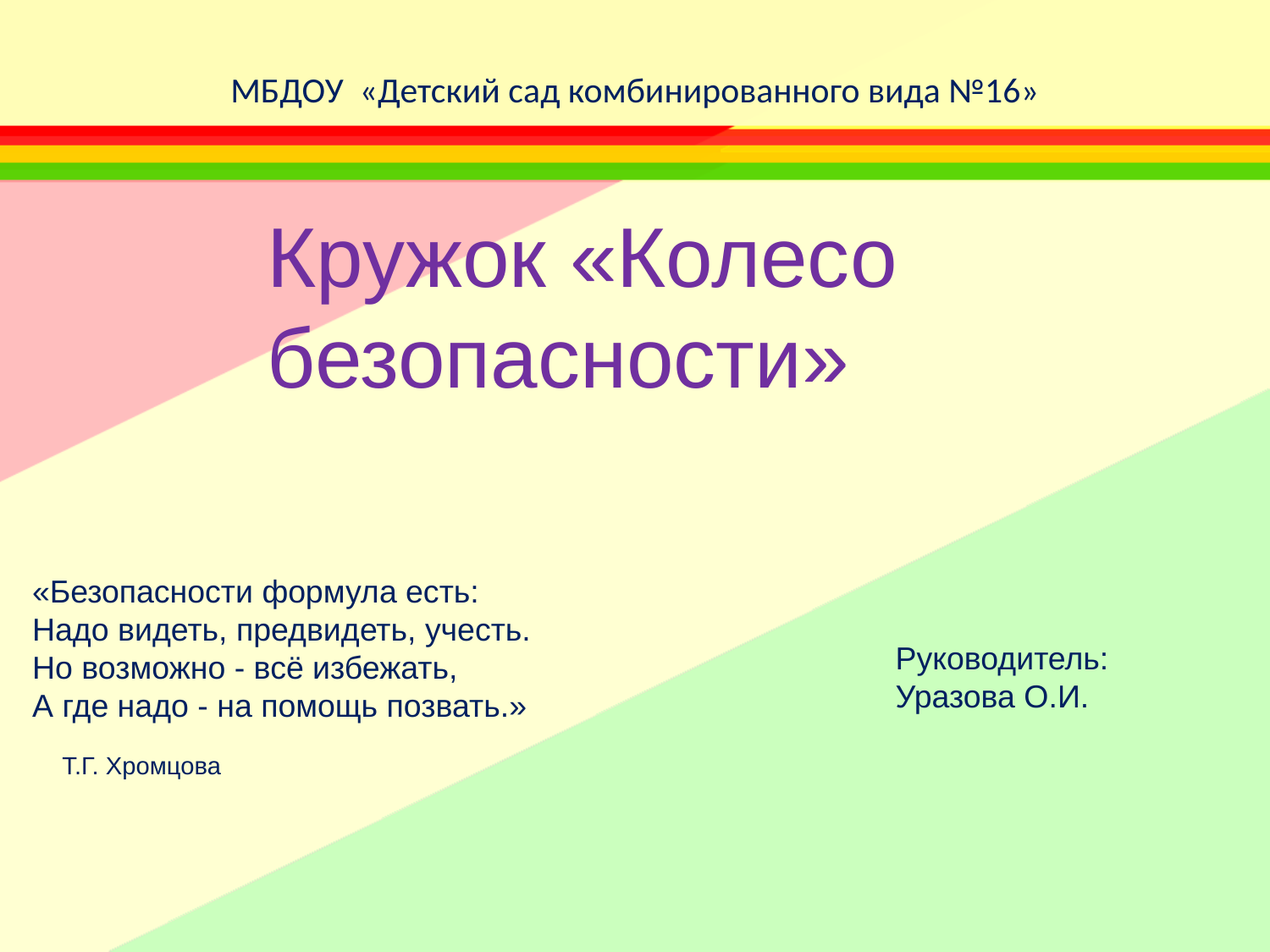

# МБДОУ  «Детский сад комбинированного вида №16»
Кружок «Колесо    безопасности»

Руководитель: Уразова О.И.
«Безопасности формула есть:
Надо видеть, предвидеть, учесть.
Но возможно - всё избежать,
А где надо - на помощь позвать.»
Т.Г. Хромцова